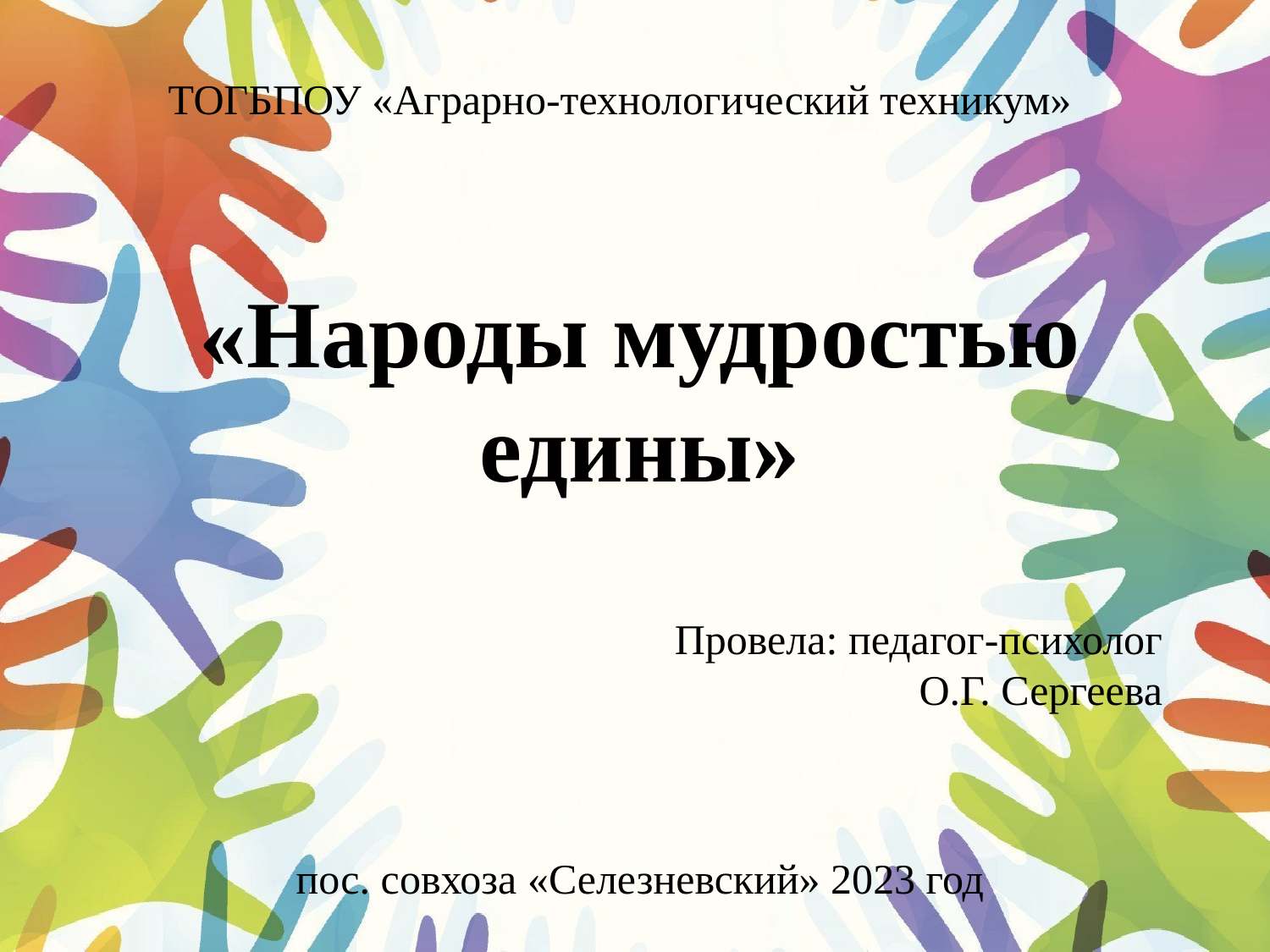

ТОГБПОУ «Аграрно-технологический техникум»
«Народы мудростью едины»
Провела: педагог-психолог
О.Г. Сергеева
пос. совхоза «Селезневский» 2023 год